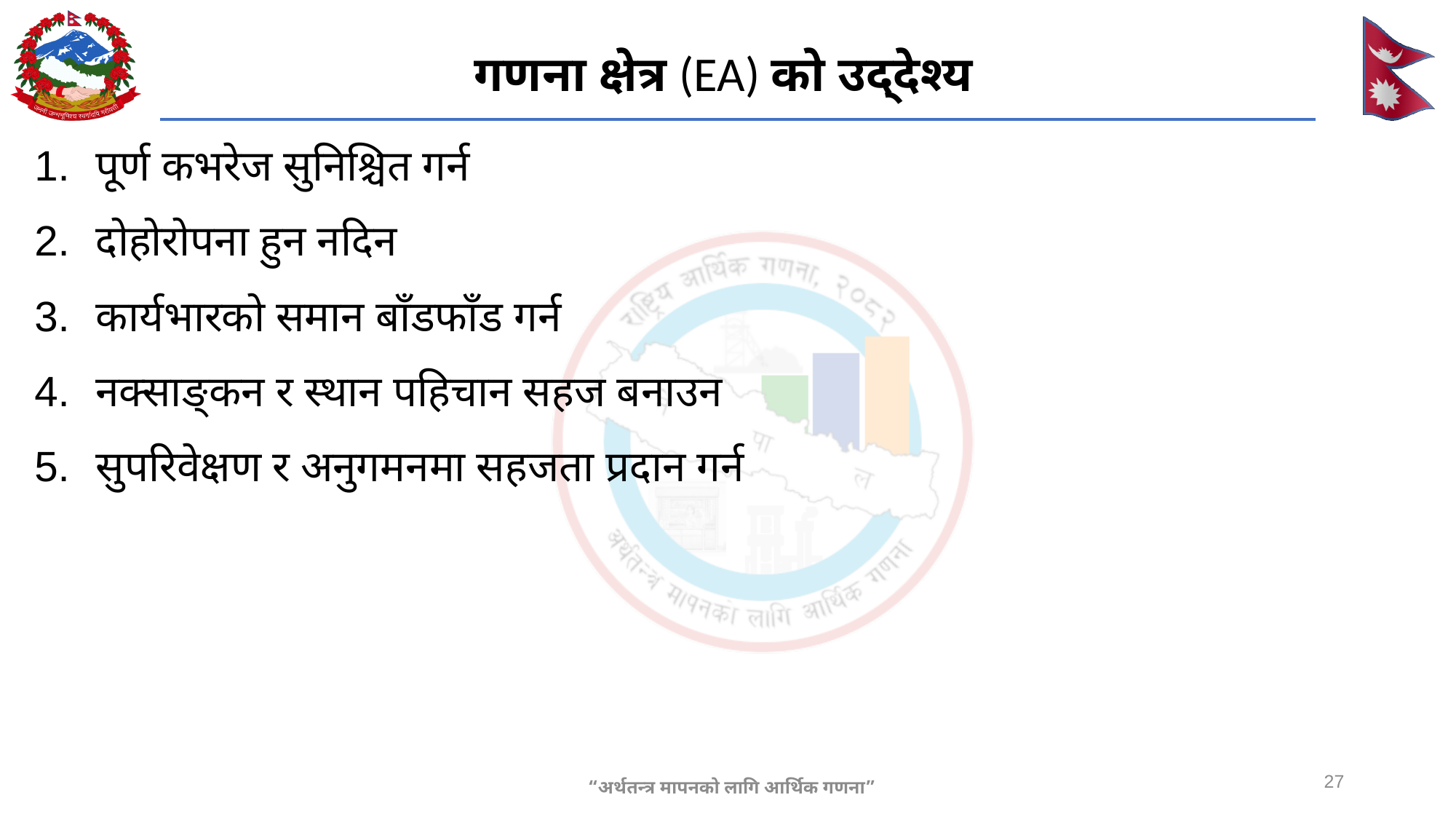

# गणना क्षेत्र (EA) को उद्देश्य
पूर्ण कभरेज सुनिश्चित गर्न
दोहोरोपना हुन नदिन
कार्यभारको समान बाँडफाँड गर्न
नक्साङ्कन र स्थान पहिचान सहज बनाउन
सुपरिवेक्षण र अनुगमनमा सहजता प्रदान गर्न

27
“अर्थतन्त्र मापनको लागि आर्थिक गणना”